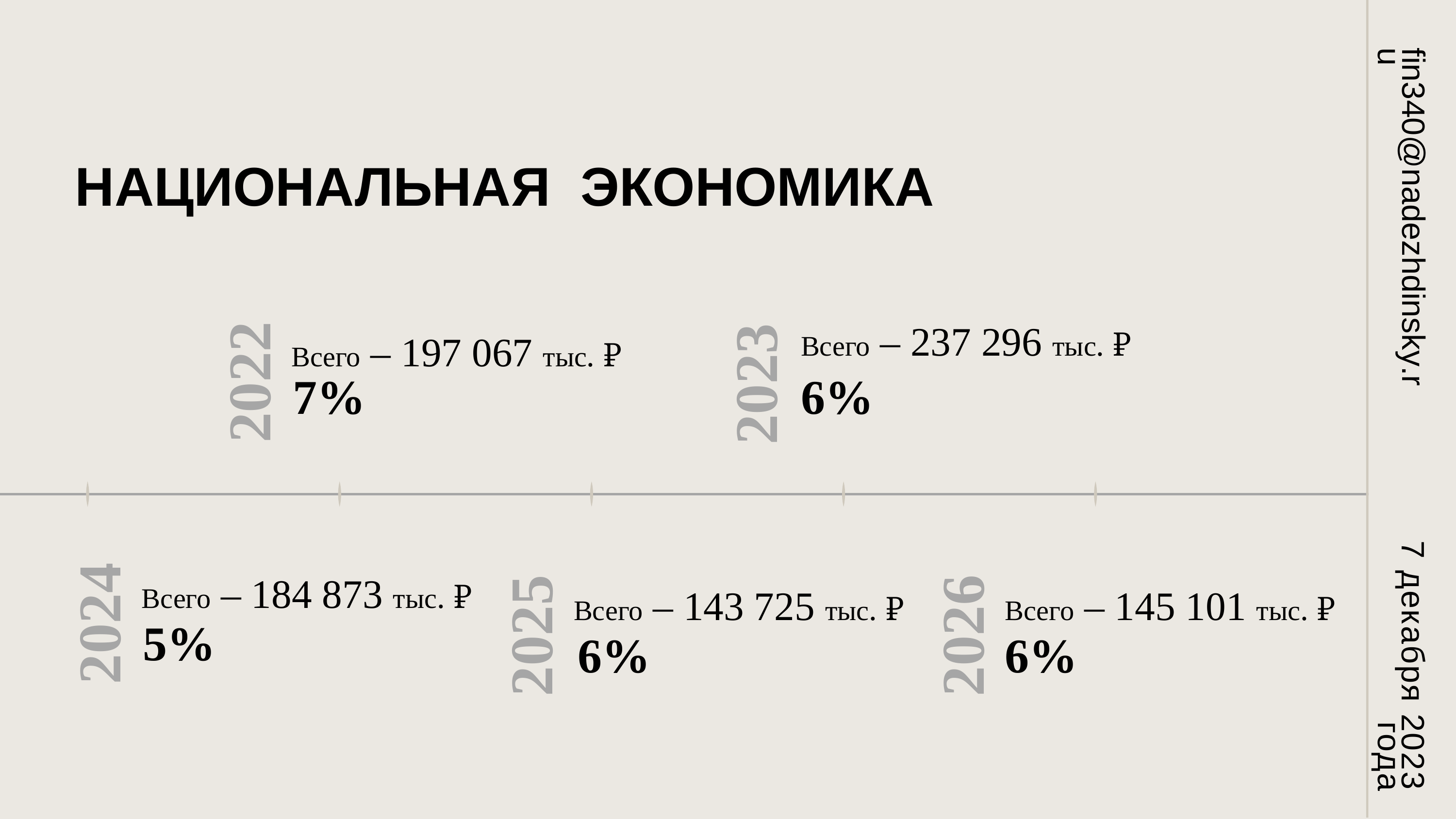

fin340@nadezhdinsky.ru

НАЦИОНАЛЬНАЯ  ЭКОНОМИКА
Всего – 237 296 тыс. ₽
2023
Всего – 197 067 тыс. ₽
2022
7%
6%

7 декабря 2023 года
Всего – 184 873 тыс. ₽
2024
Всего – 143 725 тыс. ₽
Всего – 145 101 тыс. ₽
2025
2026
5%
 6%
6%